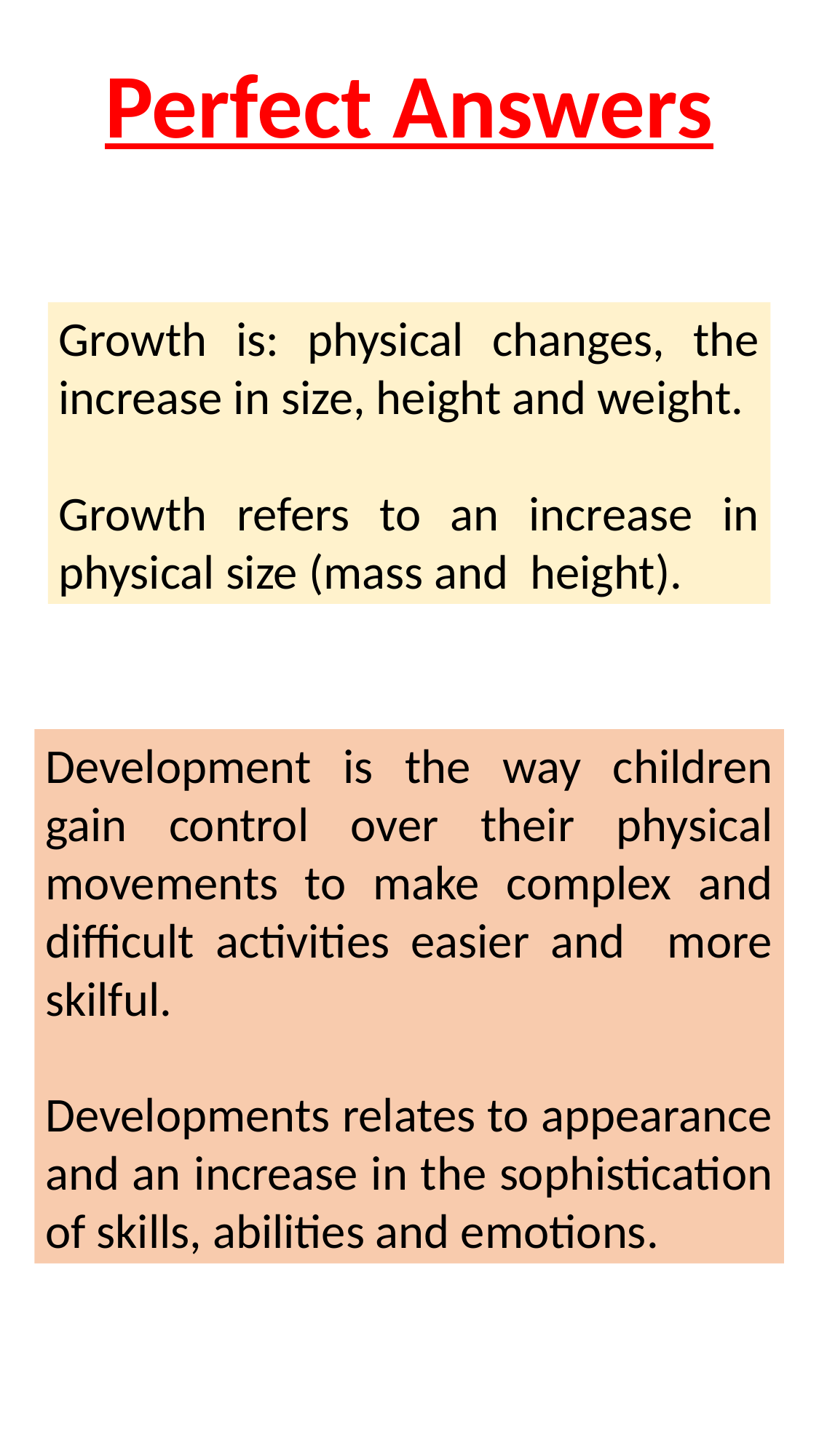

Perfect Answers
Growth is: physical changes, the increase in size, height and weight.

Growth refers to an increase in physical size (mass and  height).
Development is the way children gain control over their physical movements to make complex and difficult activities easier and  more skilful.

Developments relates to appearance and an increase in the sophistication of skills, abilities and emotions.